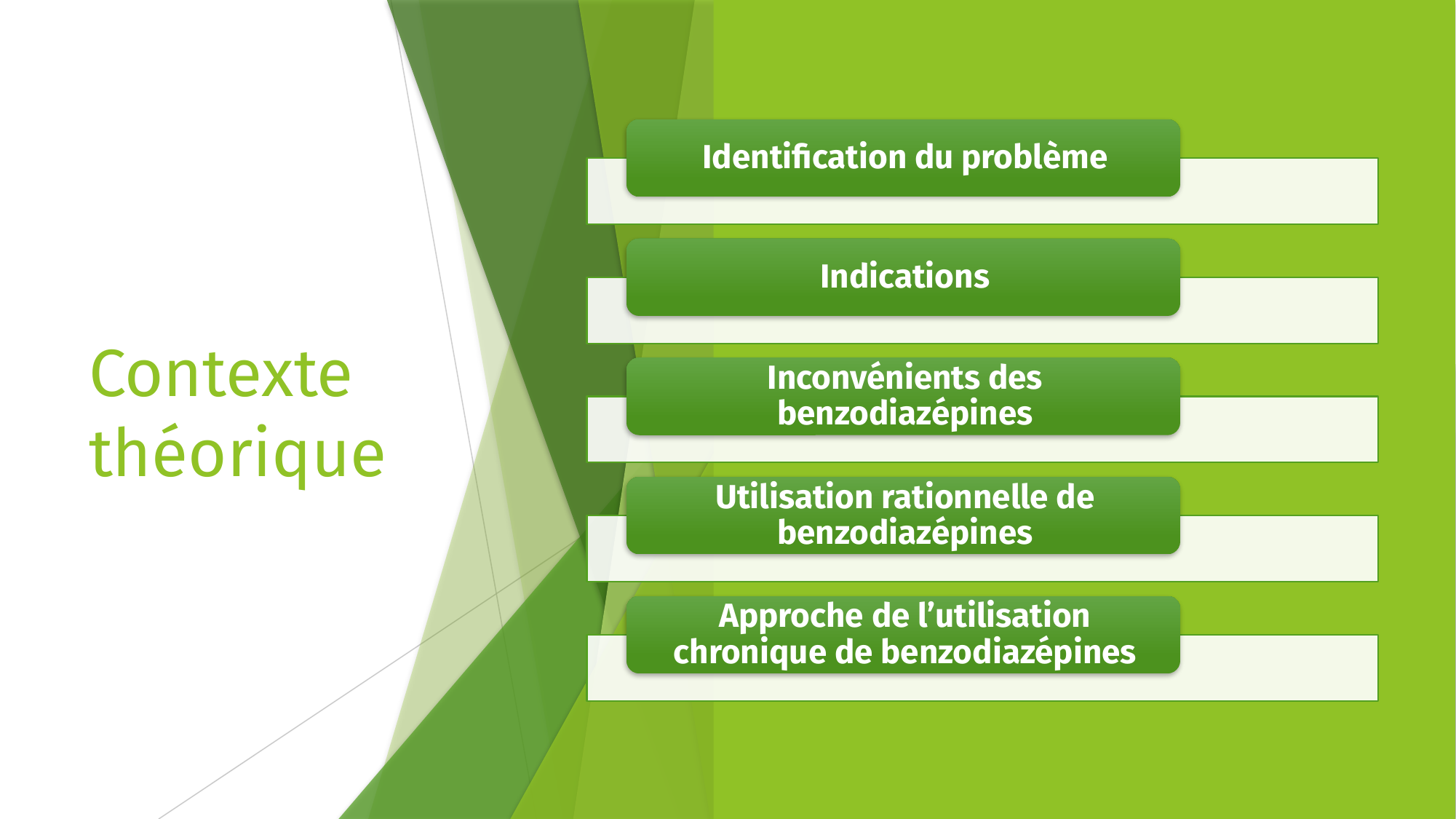

Identification du problème
Indications
Inconvénients des benzodiazépines
Utilisation rationnelle de benzodiazépines
Approche de l’utilisation chronique de benzodiazépines
# Contexte théorique